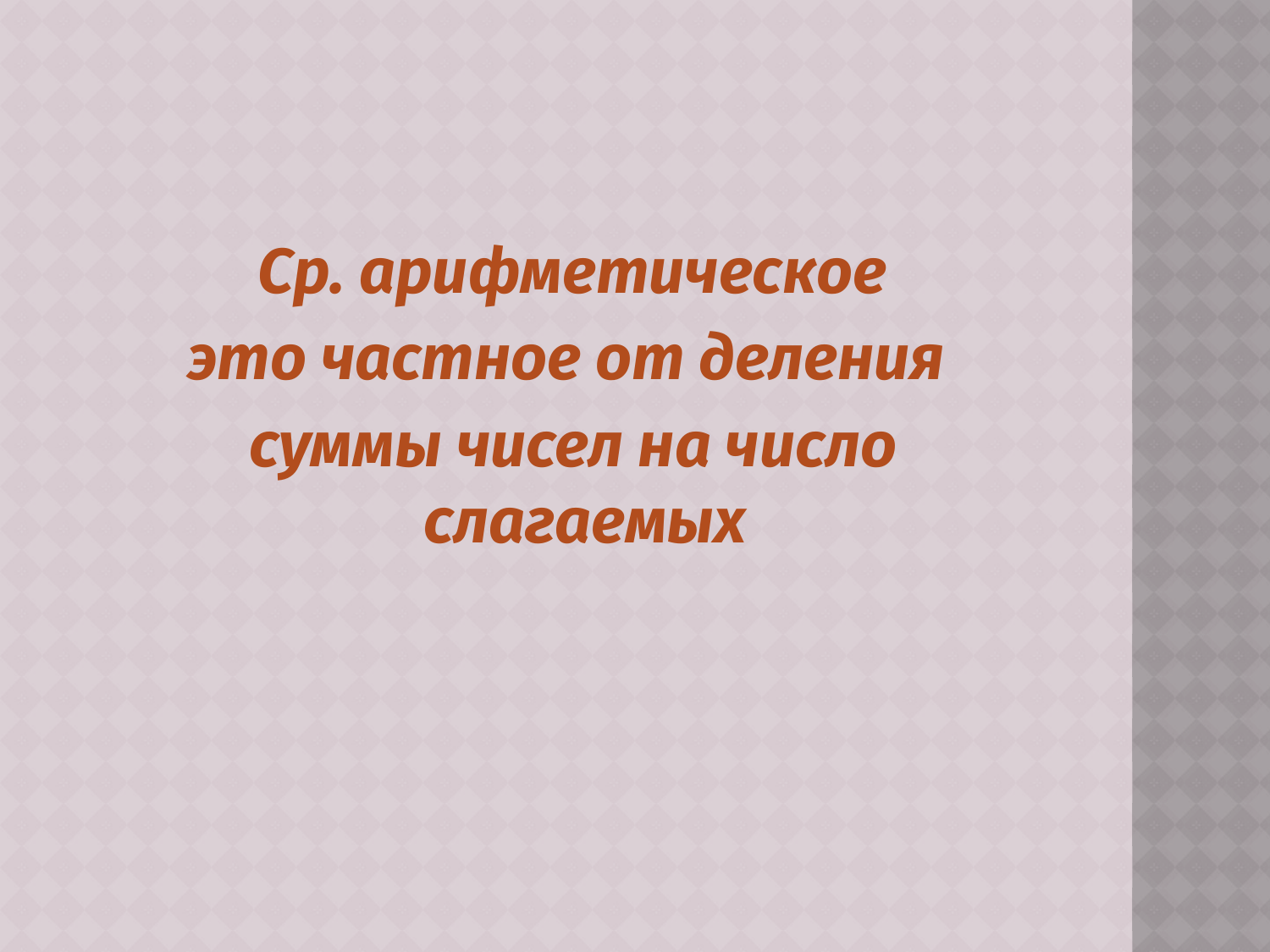

Ср. арифметическое
это частное от деления
 суммы чисел на число слагаемых